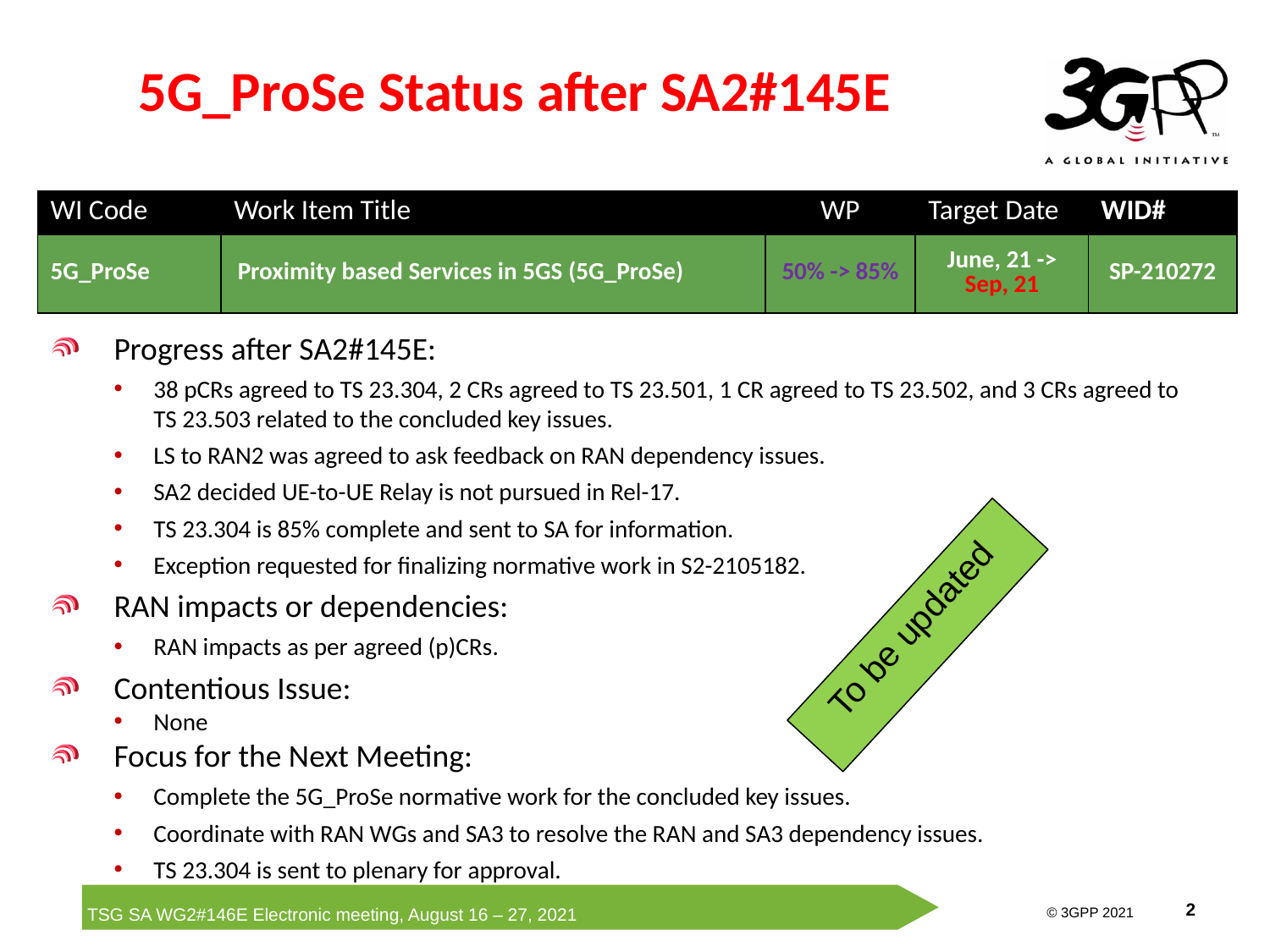

# 5G_ProSe Status after SA2#145E
| WI Code | Work Item Title | WP | Target Date | WID# |
| --- | --- | --- | --- | --- |
| 5G\_ProSe | Proximity based Services in 5GS (5G\_ProSe) | 50% -> 85% | June, 21 -> Sep, 21 | SP-210272 |
Progress after SA2#145E:
38 pCRs agreed to TS 23.304, 2 CRs agreed to TS 23.501, 1 CR agreed to TS 23.502, and 3 CRs agreed to TS 23.503 related to the concluded key issues.
LS to RAN2 was agreed to ask feedback on RAN dependency issues.
SA2 decided UE-to-UE Relay is not pursued in Rel-17.
TS 23.304 is 85% complete and sent to SA for information.
Exception requested for finalizing normative work in S2-2105182.
RAN impacts or dependencies:
RAN impacts as per agreed (p)CRs.
Contentious Issue:
None
Focus for the Next Meeting:
Complete the 5G_ProSe normative work for the concluded key issues.
Coordinate with RAN WGs and SA3 to resolve the RAN and SA3 dependency issues.
TS 23.304 is sent to plenary for approval.

To be updated